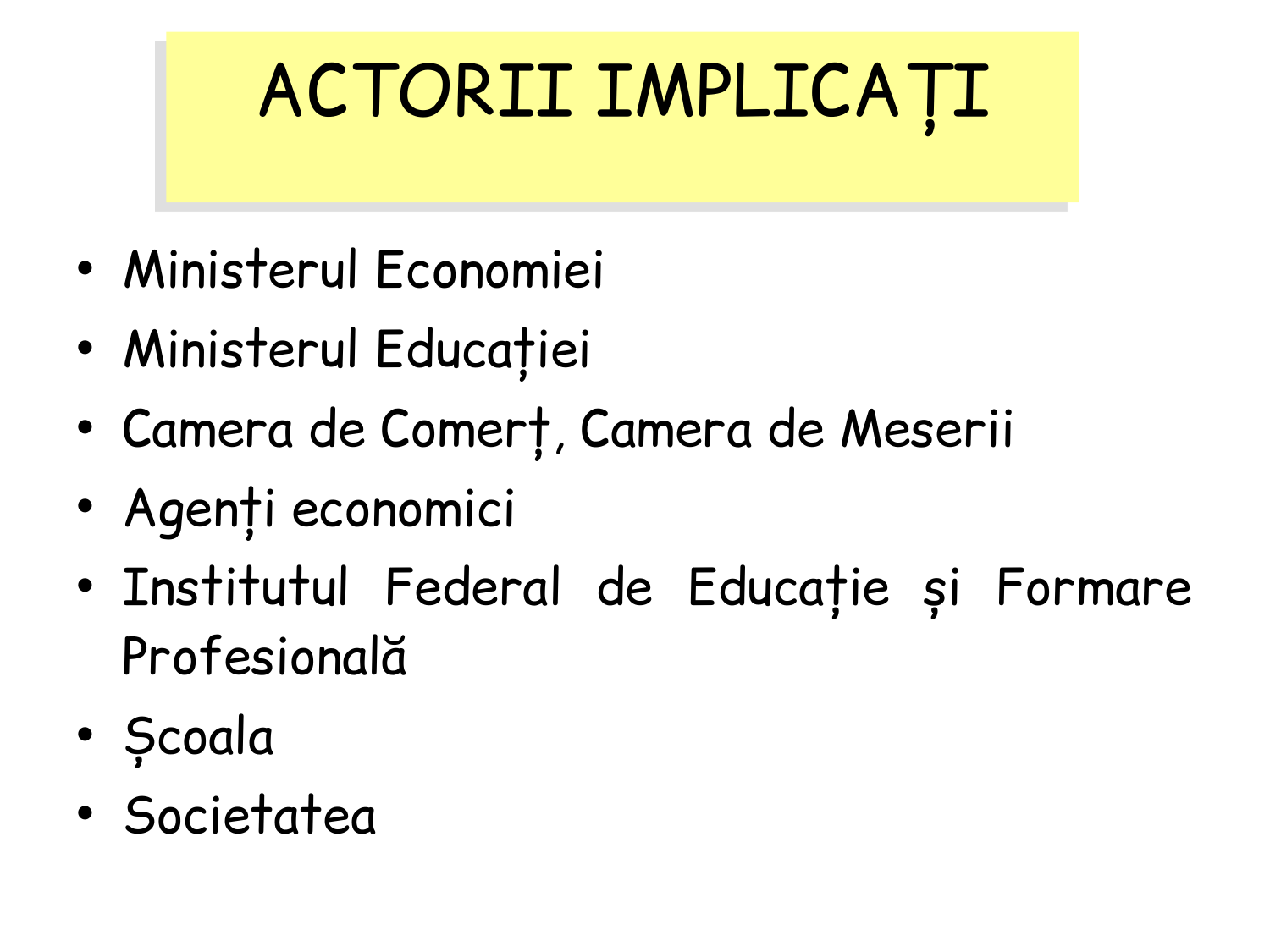

ACTORII IMPLICAȚI
Ministerul Economiei
Ministerul Educației
Camera de Comerț, Camera de Meserii
Agenți economici
Institutul Federal de Educație și Formare Profesională
Școala
Societatea